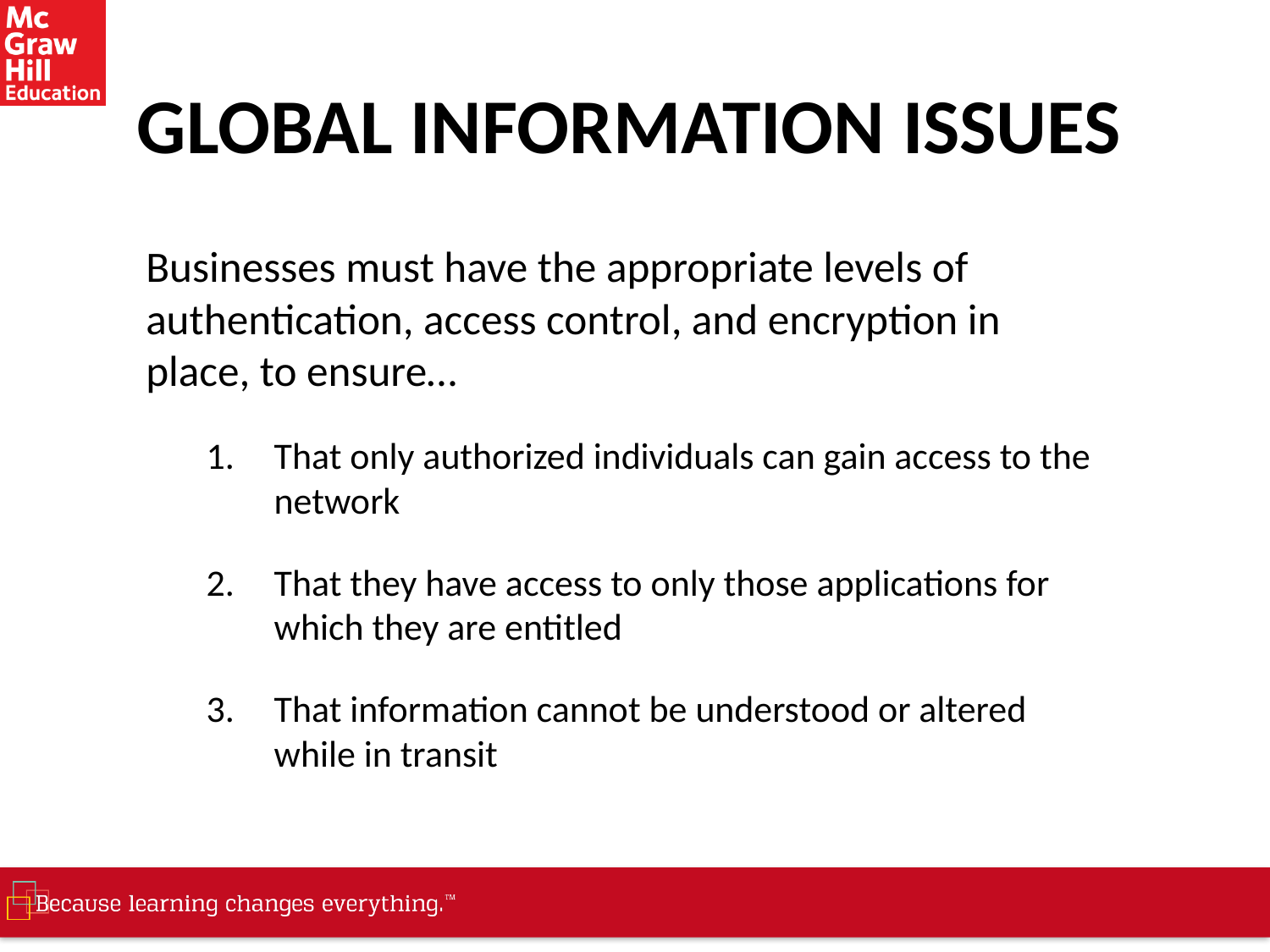

# GLOBAL INFORMATION ISSUES
Businesses must have the appropriate levels of authentication, access control, and encryption in place, to ensure…
That only authorized individuals can gain access to the network
That they have access to only those applications for which they are entitled
That information cannot be understood or altered while in transit